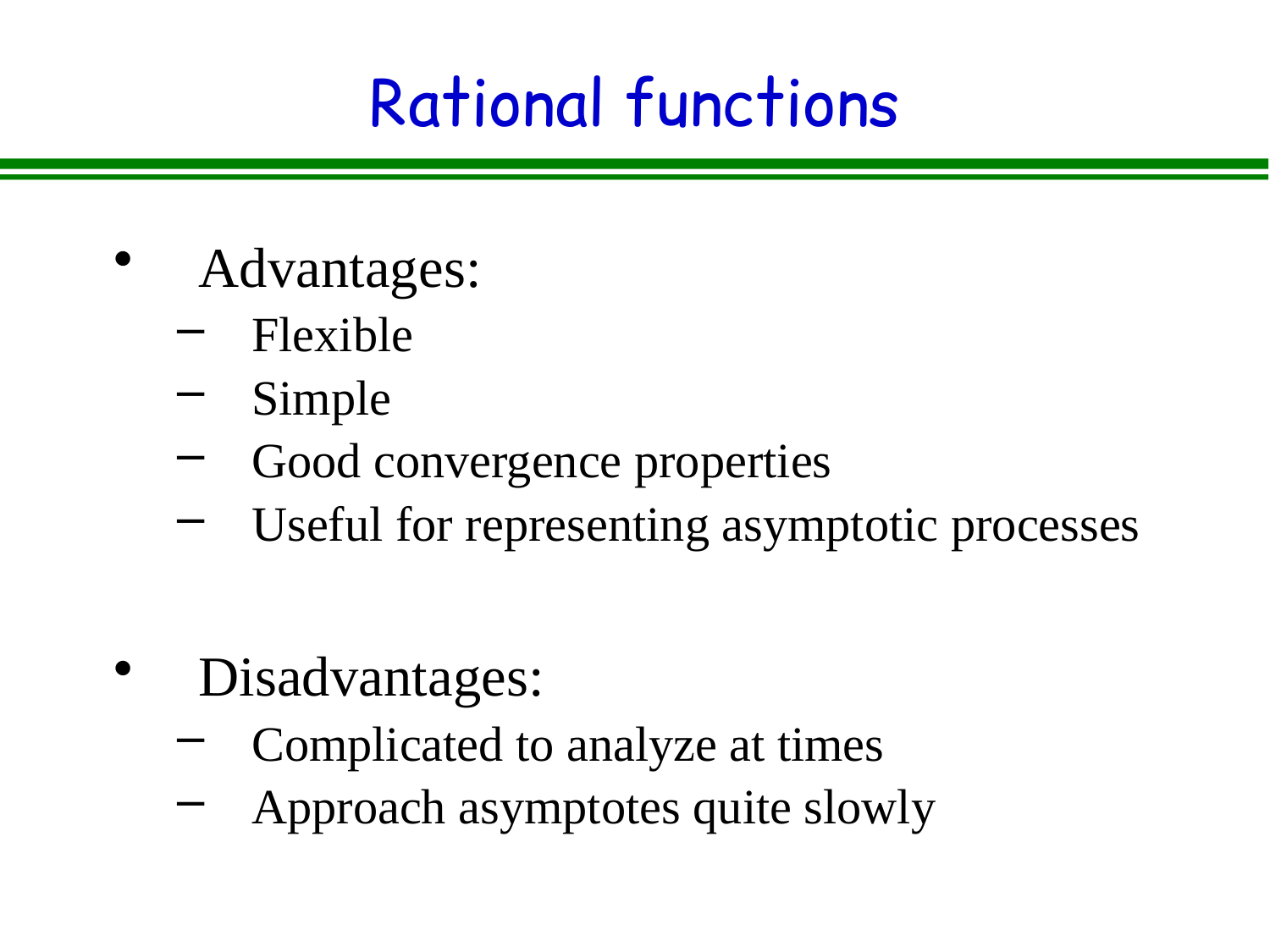

# Rational functions
Advantages:
Flexible
Simple
Good convergence properties
Useful for representing asymptotic processes

Disadvantages:
Complicated to analyze at times
Approach asymptotes quite slowly